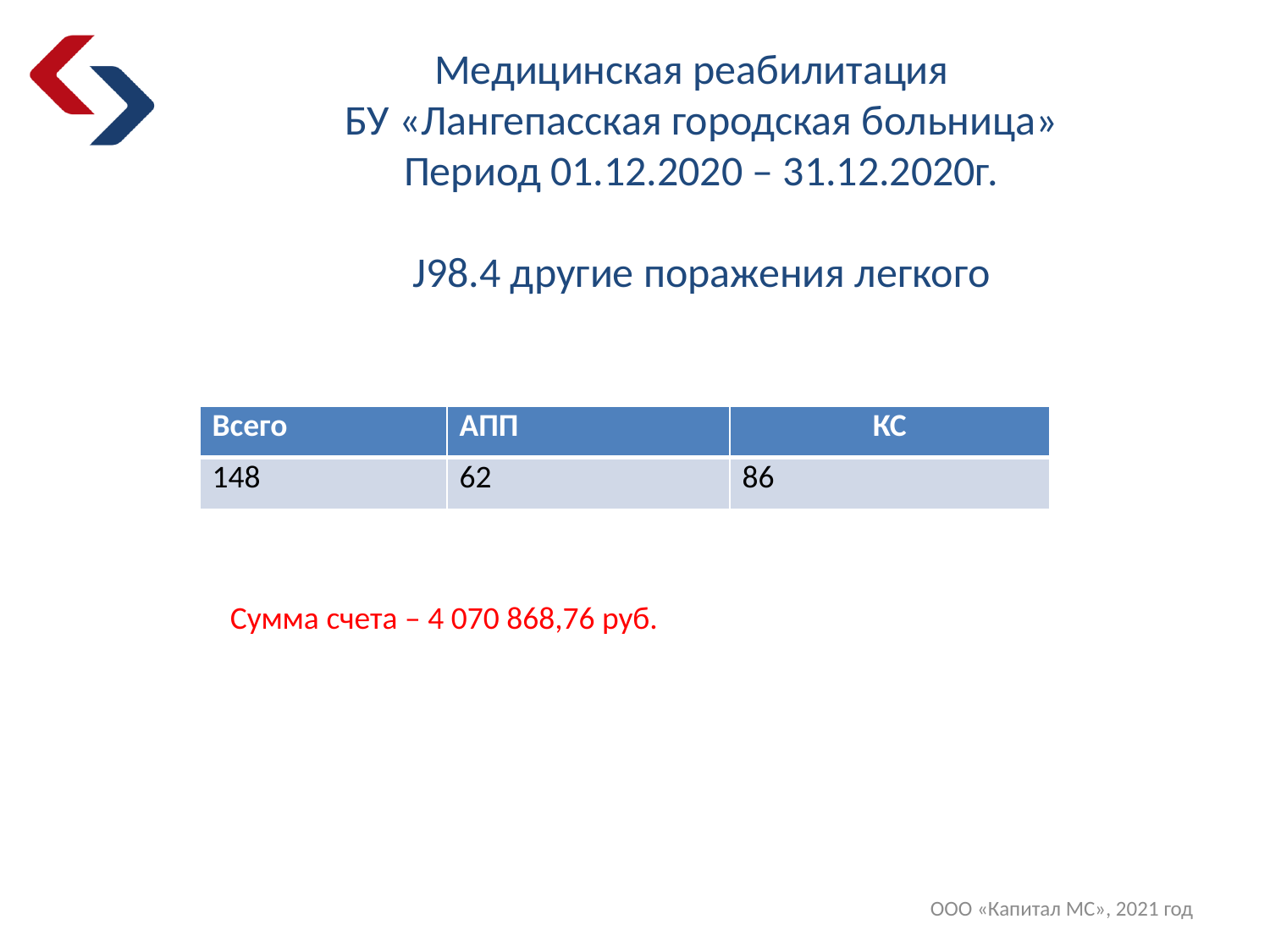

Медицинская реабилитация
БУ «Лангепасская городская больница»
Период 01.12.2020 – 31.12.2020г.

J98.4 другие поражения легкого
| Всего | АПП | КС |
| --- | --- | --- |
| 148 | 62 | 86 |
Сумма счета – 4 070 868,76 руб.
ООО «Капитал МС», 2021 год